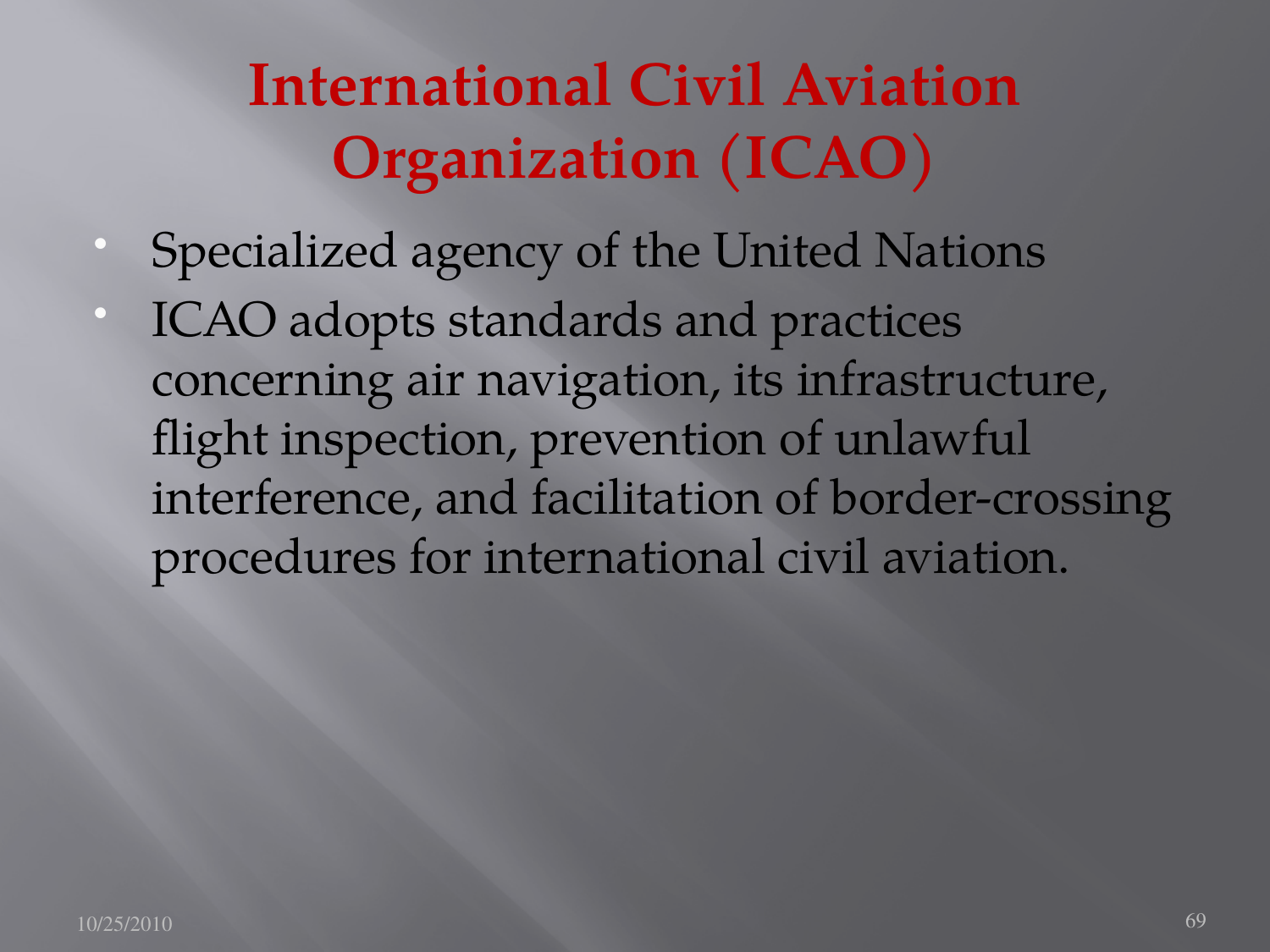

# International Civil Aviation Organization (ICAO)
Specialized agency of the United Nations
ICAO adopts standards and practices concerning air navigation, its infrastructure, flight inspection, prevention of unlawful interference, and facilitation of border-crossing procedures for international civil aviation.
10/25/2010
69